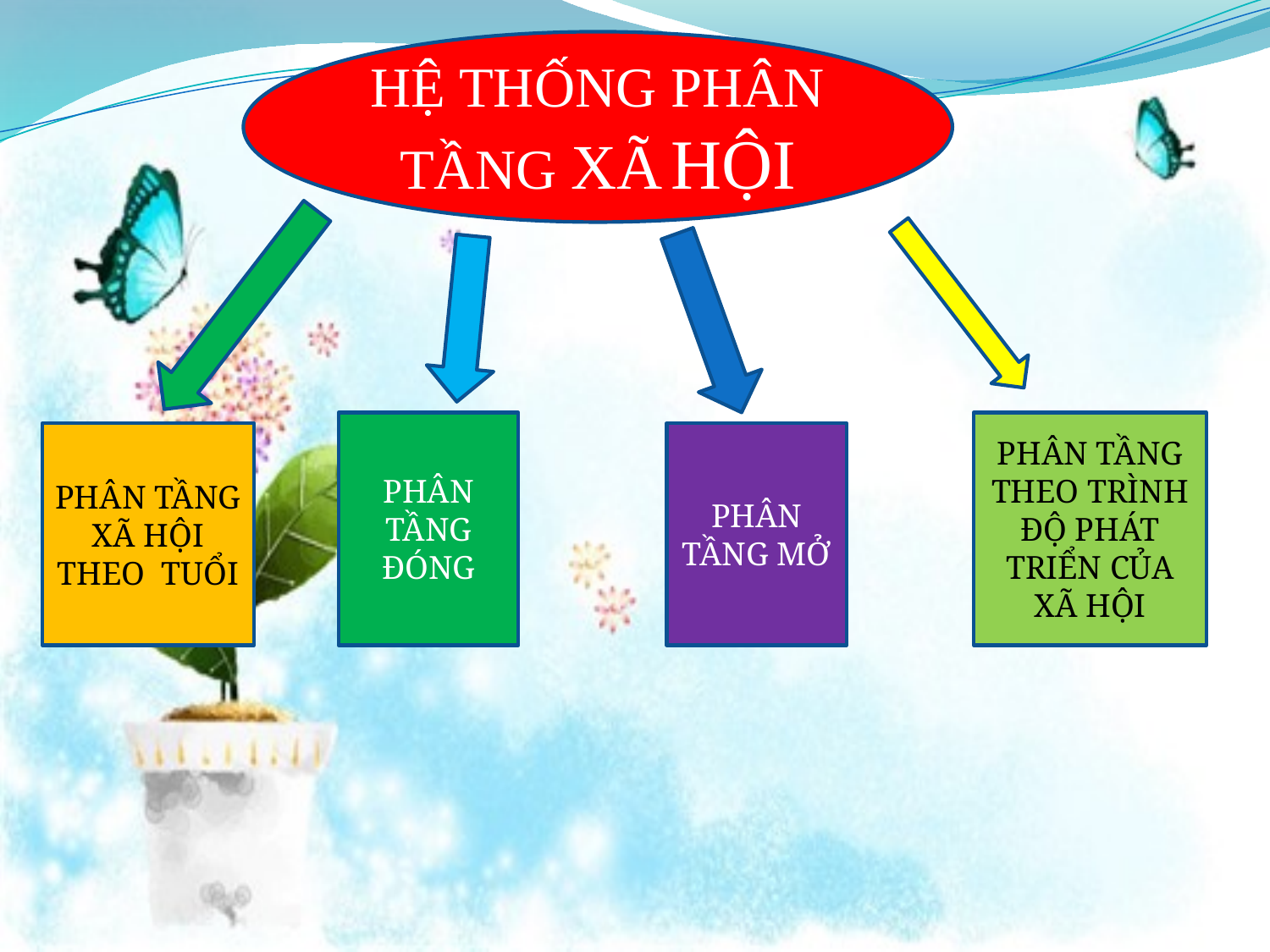

HỆ THỐNG PHÂN TẦNG XÃ HỘI

PHÂN TẦNG ĐÓNG
PHÂN TẦNG THEO TRÌNH ĐỘ PHÁT TRIỂN CỦA XÃ HỘI
PHÂN TẦNG XÃ HỘI THEO  TUỔI
PHÂN TẦNG MỞ